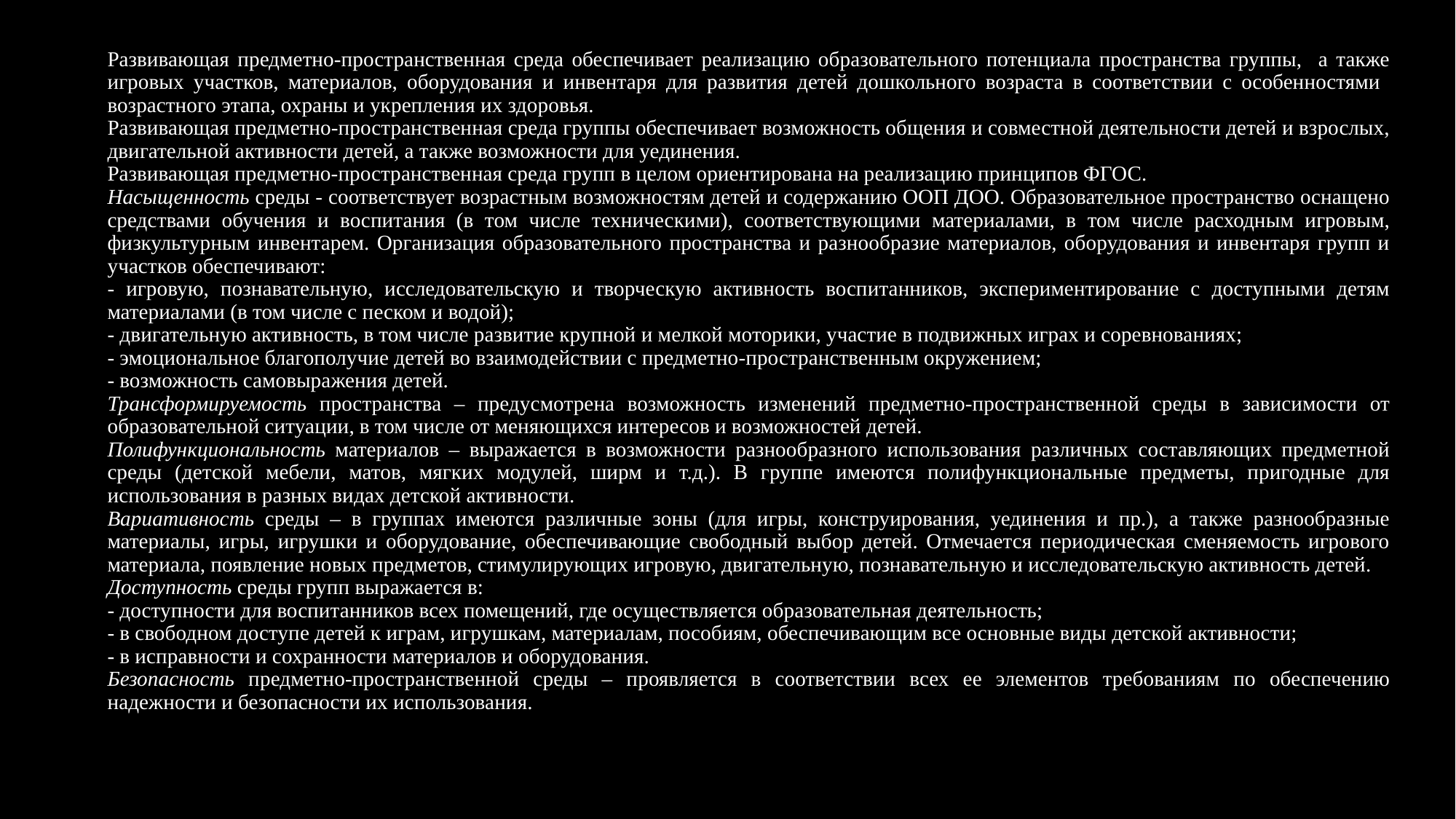

Развивающая предметно-пространственная среда обеспечивает реализацию образовательного потенциала пространства группы,  а также игровых участков, материалов, оборудования и инвентаря для развития детей дошкольного возраста в соответствии с особенностями  возрастного этапа, охраны и укрепления их здоровья.
Развивающая предметно-пространственная среда группы обеспечивает возможность общения и совместной деятельности детей и взрослых, двигательной активности детей, а также возможности для уединения.
Развивающая предметно-пространственная среда групп в целом ориентирована на реализацию принципов ФГОС.
Насыщенность среды - соответствует возрастным возможностям детей и содержанию ООП ДОО. Образовательное пространство оснащено средствами обучения и воспитания (в том числе техническими), соответствующими материалами, в том числе расходным игровым, физкультурным инвентарем. Организация образовательного пространства и разнообразие материалов, оборудования и инвентаря групп и участков обеспечивают:
- игровую, познавательную, исследовательскую и творческую активность воспитанников, экспериментирование с доступными детям материалами (в том числе с песком и водой);
- двигательную активность, в том числе развитие крупной и мелкой моторики, участие в подвижных играх и соревнованиях;
- эмоциональное благополучие детей во взаимодействии с предметно-пространственным окружением;
- возможность самовыражения детей.
Трансформируемость пространства – предусмотрена возможность изменений предметно-пространственной среды в зависимости от образовательной ситуации, в том числе от меняющихся интересов и возможностей детей.
Полифункциональность материалов – выражается в возможности разнообразного использования различных составляющих предметной среды (детской мебели, матов, мягких модулей, ширм и т.д.). В группе имеются полифункциональные предметы, пригодные для использования в разных видах детской активности.
Вариативность среды – в группах имеются различные зоны (для игры, конструирования, уединения и пр.), а также разнообразные материалы, игры, игрушки и оборудование, обеспечивающие свободный выбор детей. Отмечается периодическая сменяемость игрового материала, появление новых предметов, стимулирующих игровую, двигательную, познавательную и исследовательскую активность детей.
Доступность среды групп выражается в:
- доступности для воспитанников всех помещений, где осуществляется образовательная деятельность;
- в свободном доступе детей к играм, игрушкам, материалам, пособиям, обеспечивающим все основные виды детской активности;
- в исправности и сохранности материалов и оборудования.
Безопасность предметно-пространственной среды – проявляется в соответствии всех ее элементов требованиям по обеспечению надежности и безопасности их использования.